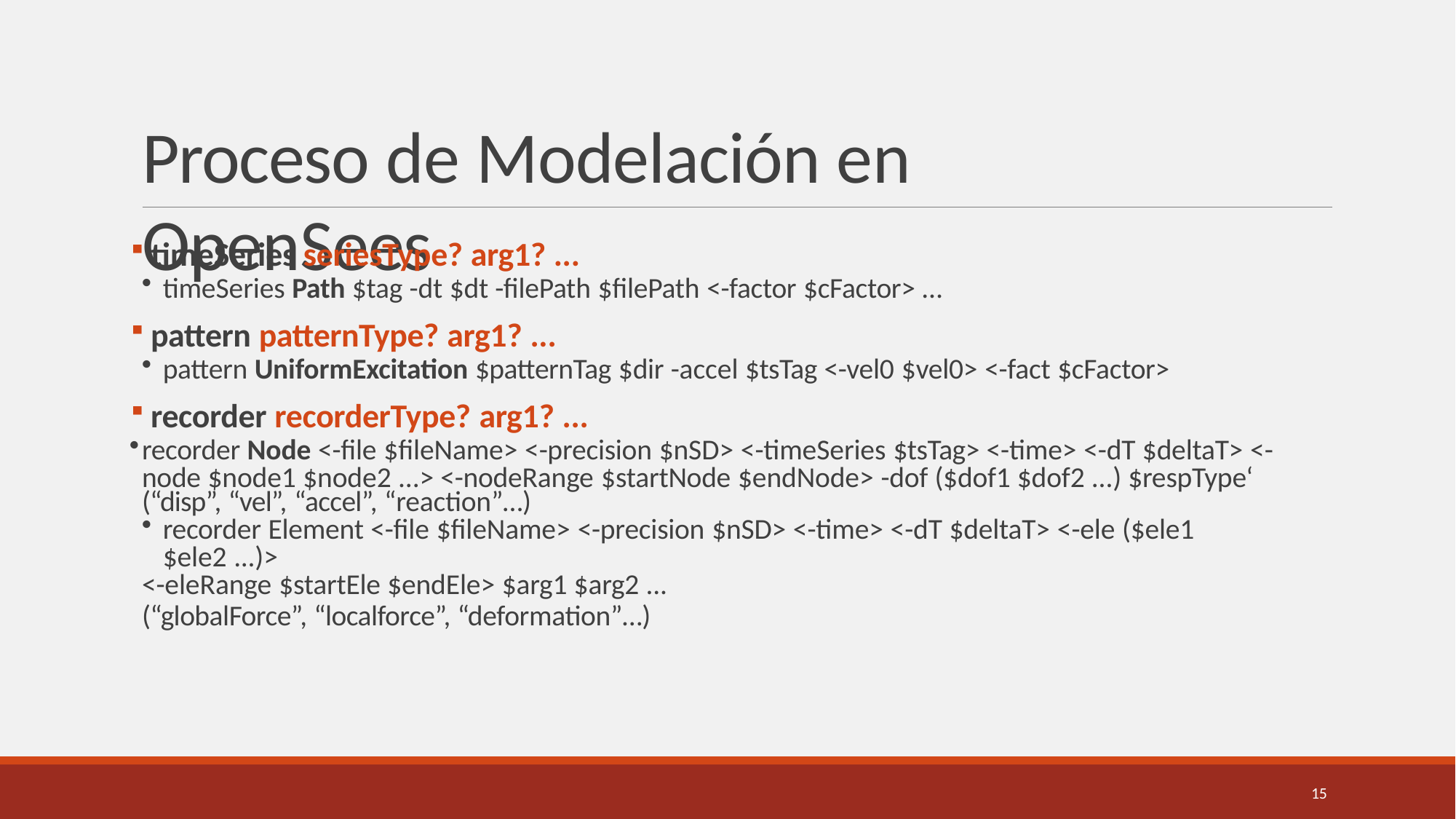

# Proceso de Modelación en OpenSees
timeSeries seriesType? arg1? ...
timeSeries Path $tag -dt $dt -filePath $filePath <-factor $cFactor> …
pattern patternType? arg1? ...
pattern UniformExcitation $patternTag $dir -accel $tsTag <-vel0 $vel0> <-fact $cFactor>
recorder recorderType? arg1? ...
recorder Node <-file $fileName> <-precision $nSD> <-timeSeries $tsTag> <-time> <-dT $deltaT> <-  node $node1 $node2 ...> <-nodeRange $startNode $endNode> -dof ($dof1 $dof2 ...) $respType‘
(“disp”, “vel”, “accel”, “reaction”…)
recorder Element <-file $fileName> <-precision $nSD> <-time> <-dT $deltaT> <-ele ($ele1 $ele2 ...)>
<-eleRange $startEle $endEle> $arg1 $arg2 ...
(“globalForce”, “localforce”, “deformation”…)
15